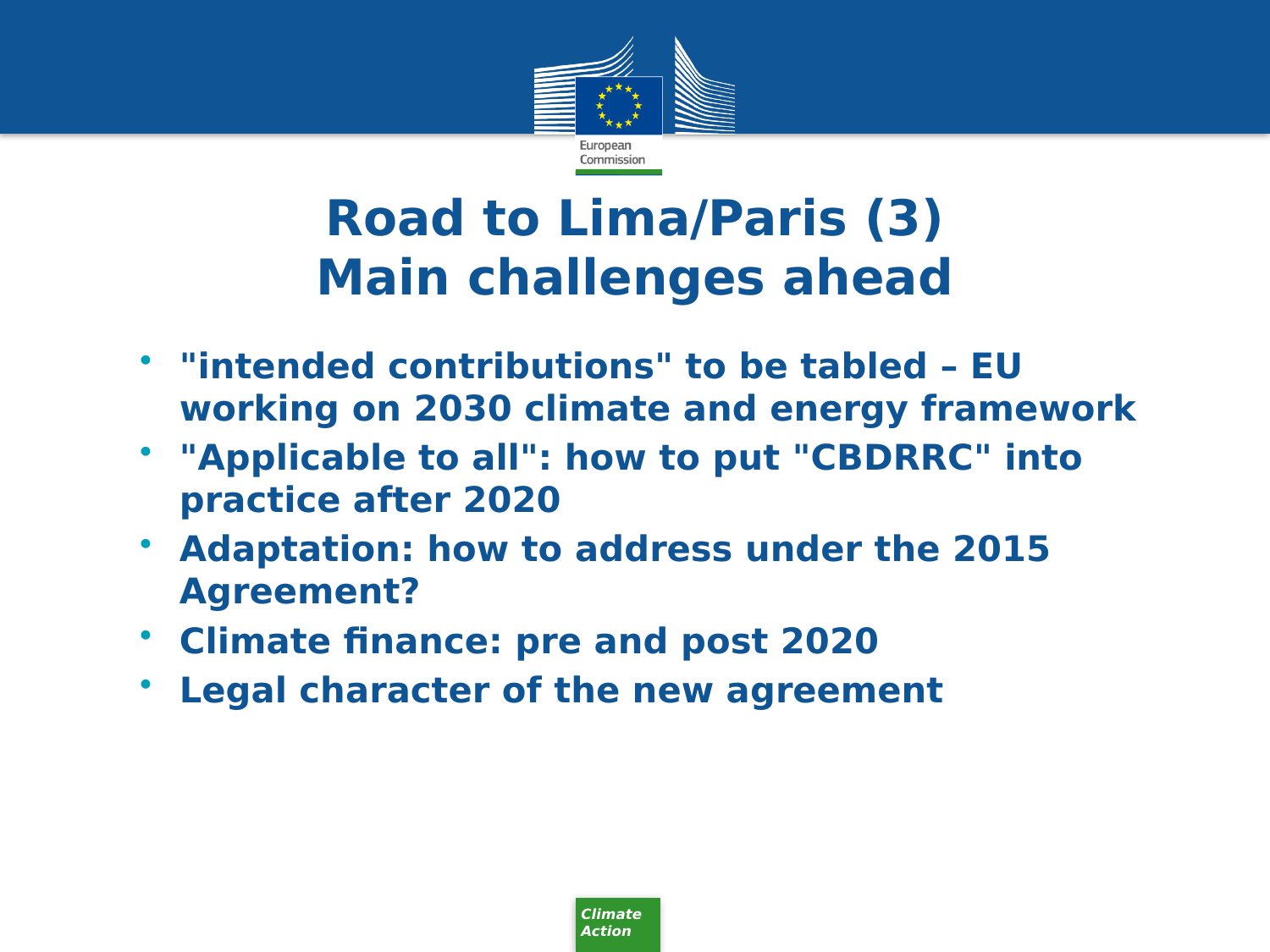

# Road to Lima/Paris (3) Main challenges ahead
"intended contributions" to be tabled – EU working on 2030 climate and energy framework
"Applicable to all": how to put "CBDRRC" into practice after 2020
Adaptation: how to address under the 2015 Agreement?
Climate finance: pre and post 2020
Legal character of the new agreement